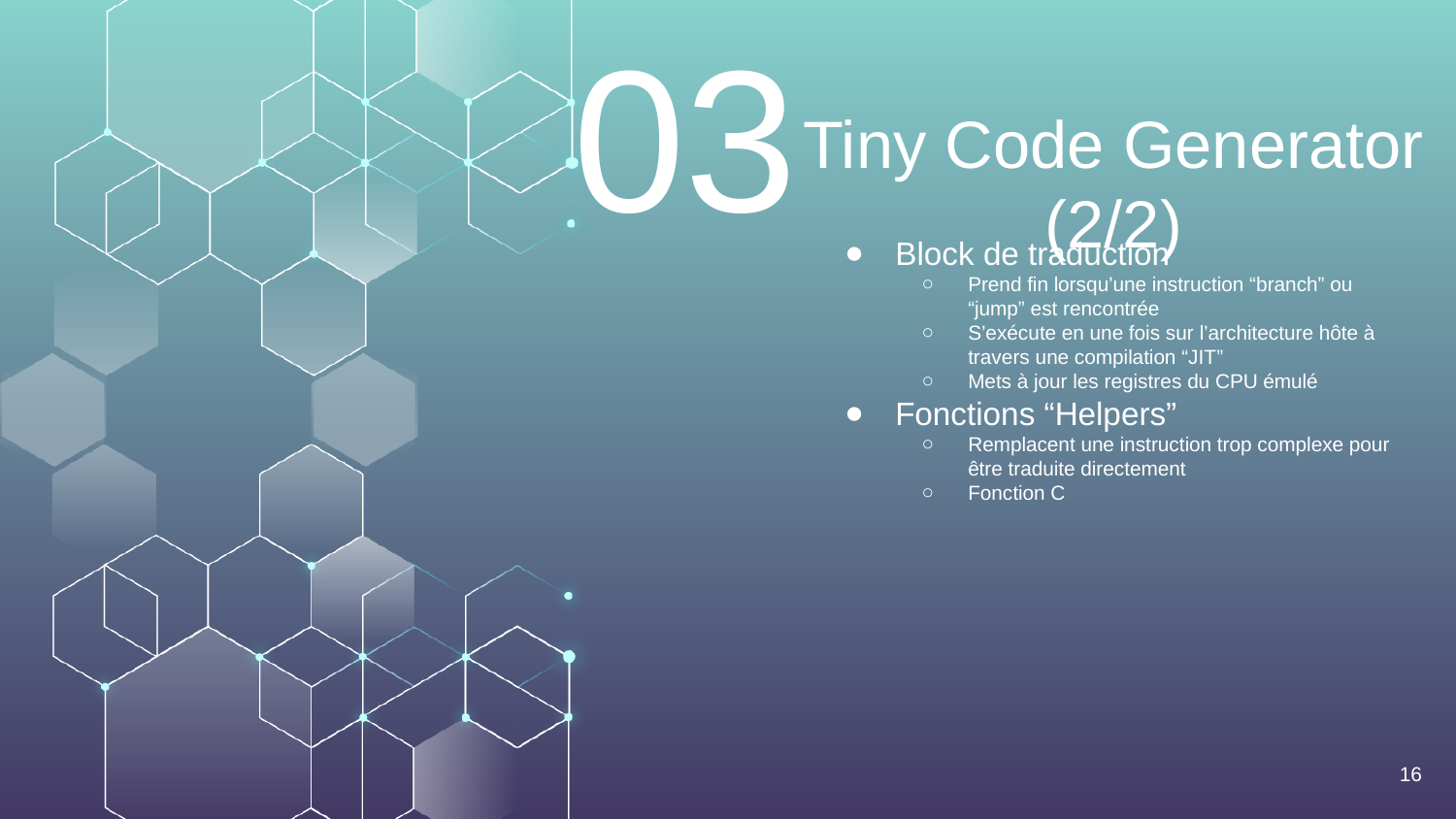

03
# Tiny Code Generator (2/2)

Block de traduction
Prend fin lorsqu’une instruction “branch” ou “jump” est rencontrée
S’exécute en une fois sur l’architecture hôte à travers une compilation “JIT”
Mets à jour les registres du CPU émulé
Fonctions “Helpers”
Remplacent une instruction trop complexe pour être traduite directement
Fonction C
16